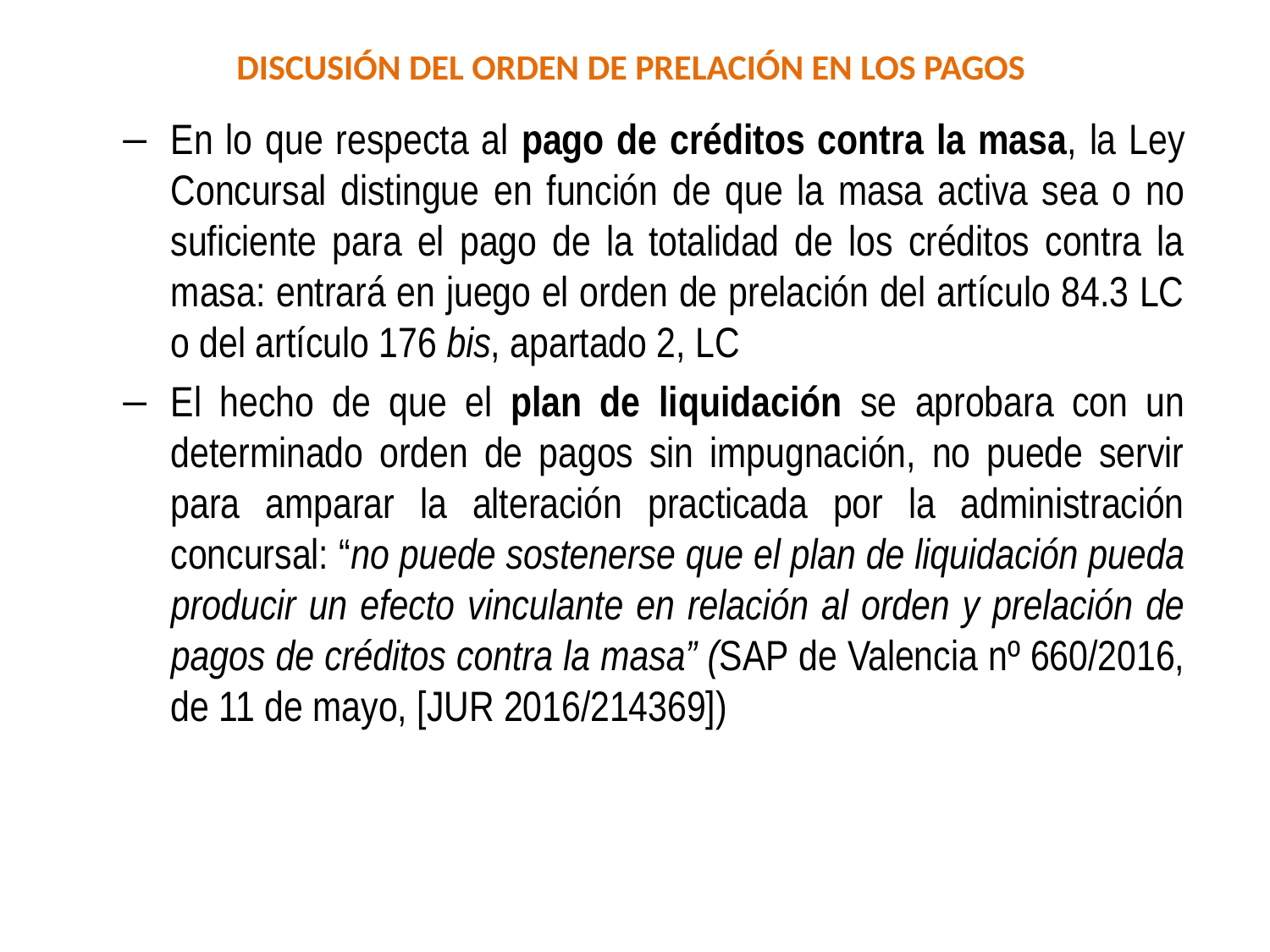

# DISCUSIÓN DEL ORDEN DE PRELACIÓN EN LOS PAGOS
En lo que respecta al pago de créditos contra la masa, la Ley Concursal distingue en función de que la masa activa sea o no suficiente para el pago de la totalidad de los créditos contra la masa: entrará en juego el orden de prelación del artículo 84.3 LC o del artículo 176 bis, apartado 2, LC
El hecho de que el plan de liquidación se aprobara con un determinado orden de pagos sin impugnación, no puede servir para amparar la alteración practicada por la administración concursal: “no puede sostenerse que el plan de liquidación pueda producir un efecto vinculante en relación al orden y prelación de pagos de créditos contra la masa” (SAP de Valencia nº 660/2016, de 11 de mayo, [JUR 2016/214369])